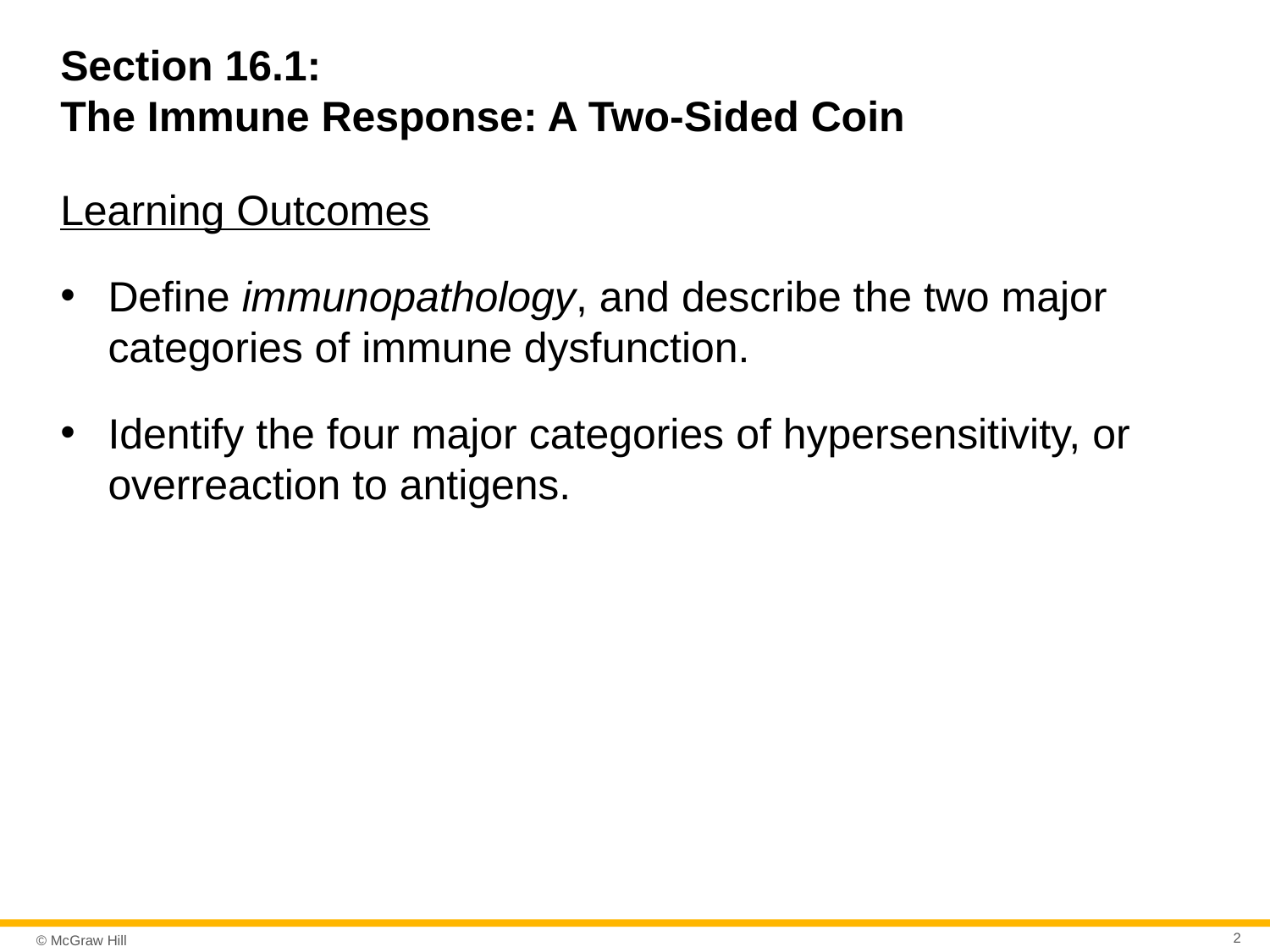

# Section 16.1: The Immune Response: A Two-Sided Coin
Learning Outcomes
Define immunopathology, and describe the two major categories of immune dysfunction.
Identify the four major categories of hypersensitivity, or overreaction to antigens.